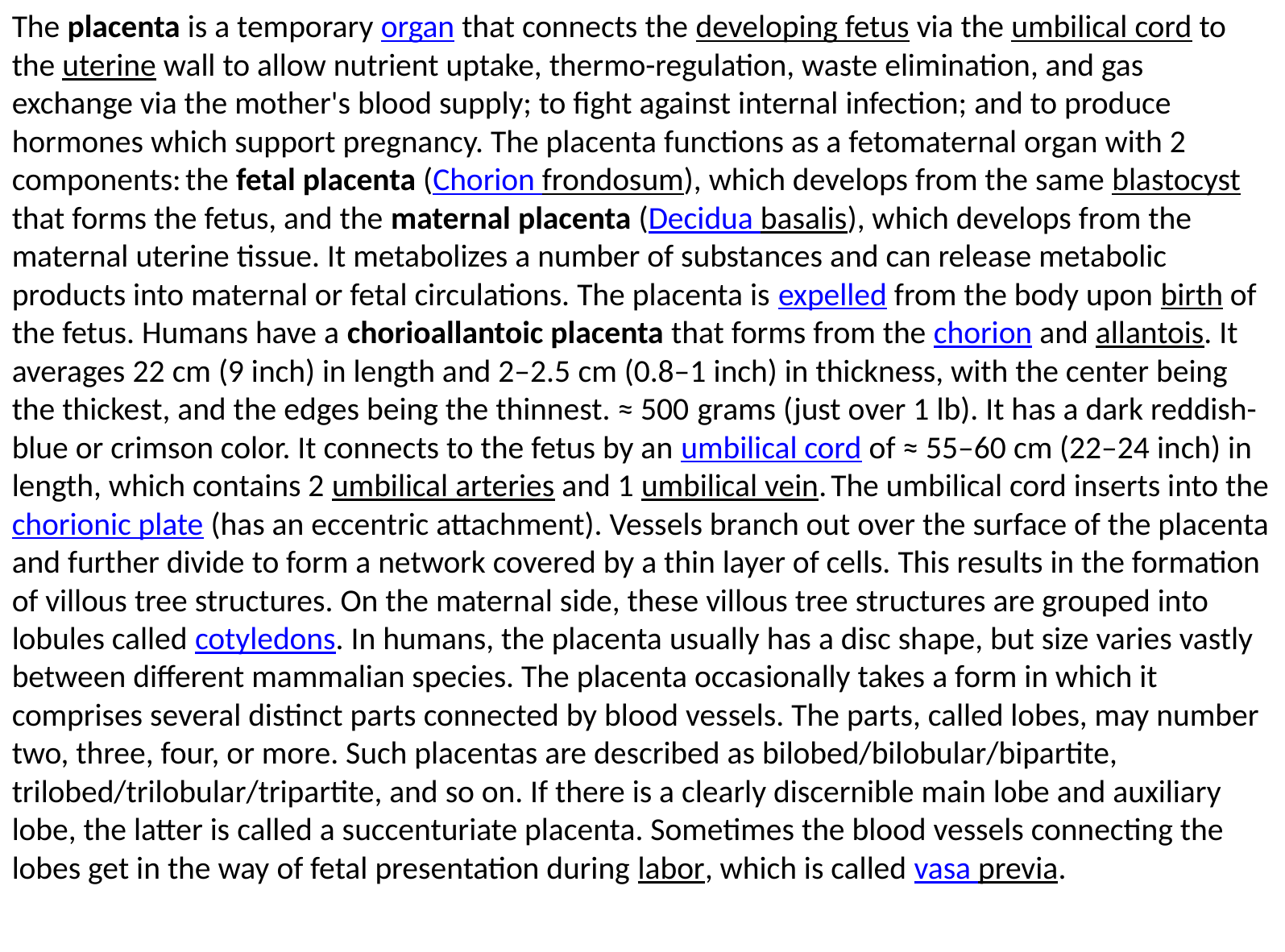

The placenta is a temporary organ that connects the developing fetus via the umbilical cord to the uterine wall to allow nutrient uptake, thermo-regulation, waste elimination, and gas exchange via the mother's blood supply; to fight against internal infection; and to produce hormones which support pregnancy. The placenta functions as a fetomaternal organ with 2 components: the fetal placenta (Chorion frondosum), which develops from the same blastocyst that forms the fetus, and the maternal placenta (Decidua basalis), which develops from the maternal uterine tissue. It metabolizes a number of substances and can release metabolic products into maternal or fetal circulations. The placenta is expelled from the body upon birth of the fetus. Humans have a chorioallantoic placenta that forms from the chorion and allantois. It averages 22 cm (9 inch) in length and 2–2.5 cm (0.8–1 inch) in thickness, with the center being the thickest, and the edges being the thinnest. ≈ 500 grams (just over 1 lb). It has a dark reddish-blue or crimson color. It connects to the fetus by an umbilical cord of ≈ 55–60 cm (22–24 inch) in length, which contains 2 umbilical arteries and 1 umbilical vein. The umbilical cord inserts into the chorionic plate (has an eccentric attachment). Vessels branch out over the surface of the placenta and further divide to form a network covered by a thin layer of cells. This results in the formation of villous tree structures. On the maternal side, these villous tree structures are grouped into lobules called cotyledons. In humans, the placenta usually has a disc shape, but size varies vastly between different mammalian species. The placenta occasionally takes a form in which it comprises several distinct parts connected by blood vessels. The parts, called lobes, may number two, three, four, or more. Such placentas are described as bilobed/bilobular/bipartite, trilobed/trilobular/tripartite, and so on. If there is a clearly discernible main lobe and auxiliary lobe, the latter is called a succenturiate placenta. Sometimes the blood vessels connecting the lobes get in the way of fetal presentation during labor, which is called vasa previa.